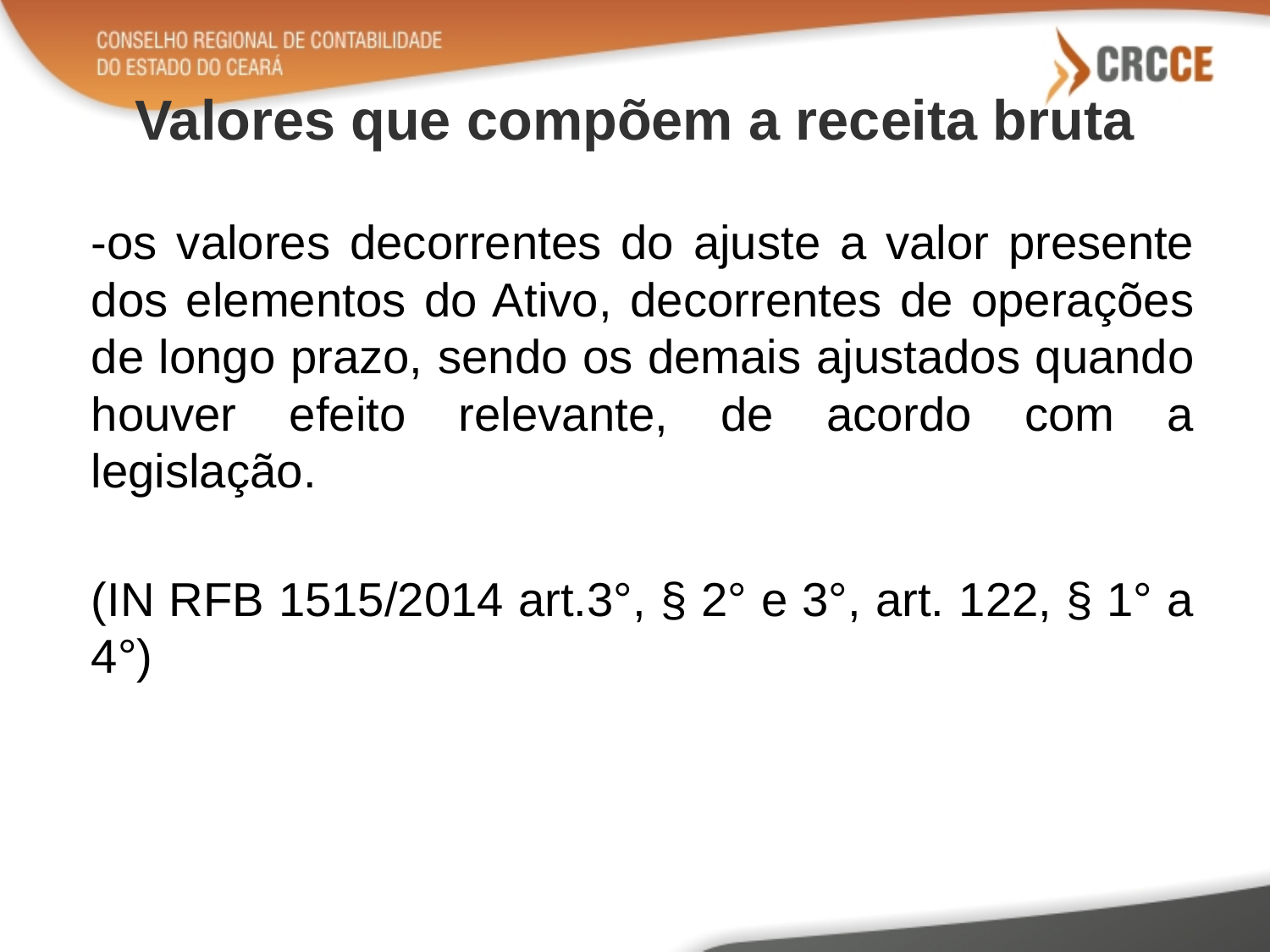

# Valores que compõem a receita bruta
-os valores decorrentes do ajuste a valor presente dos elementos do Ativo, decorrentes de operações de longo prazo, sendo os demais ajustados quando houver efeito relevante, de acordo com a legislação.

(IN RFB 1515/2014 art.3°, § 2° e 3°, art. 122, § 1° a 4°)